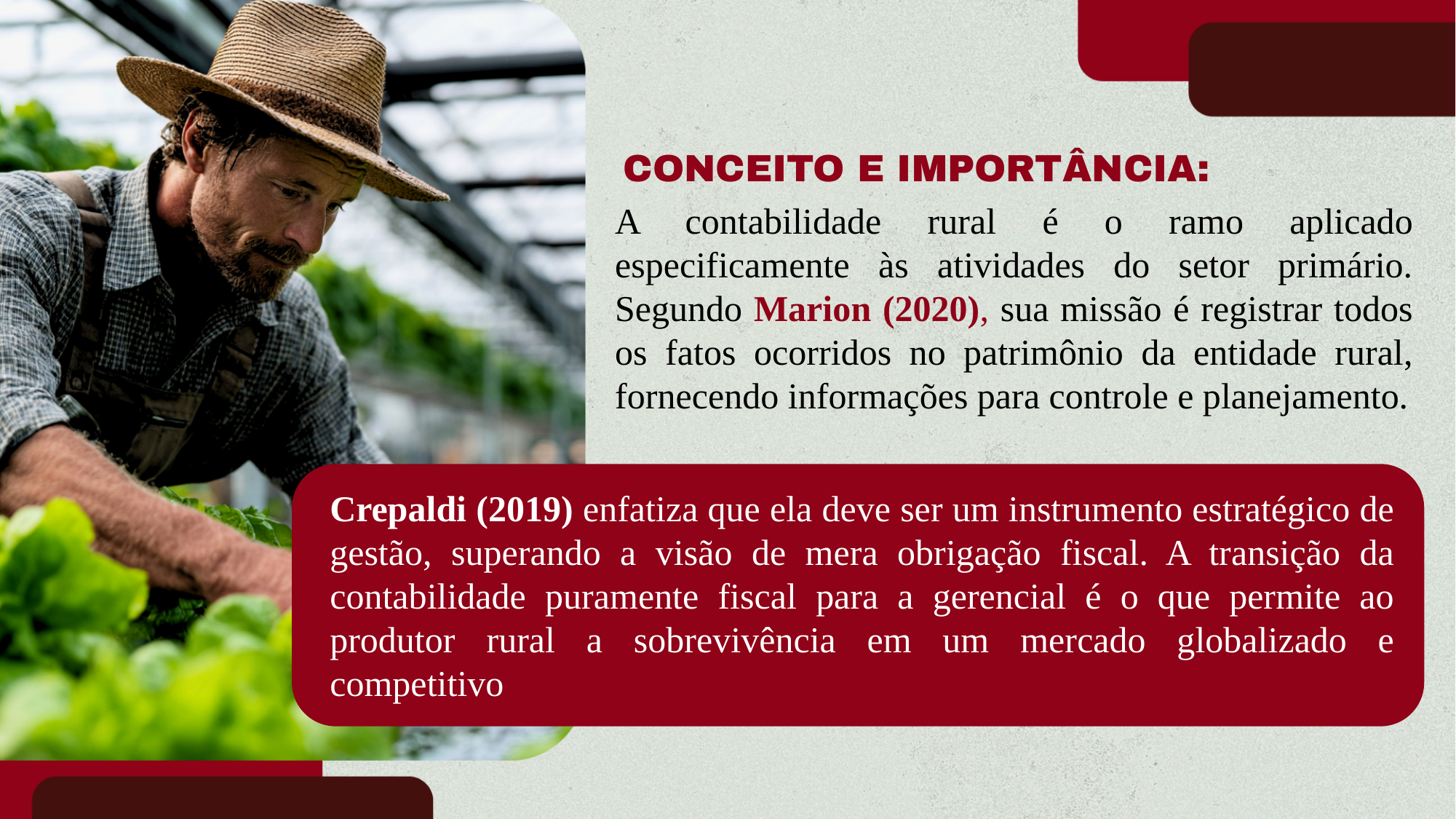

CONCEITO E IMPORTÂNCIA:
A contabilidade rural é o ramo aplicado especificamente às atividades do setor primário. Segundo Marion (2020), sua missão é registrar todos os fatos ocorridos no patrimônio da entidade rural, fornecendo informações para controle e planejamento.

Crepaldi (2019) enfatiza que ela deve ser um instrumento estratégico de gestão, superando a visão de mera obrigação fiscal. A transição da contabilidade puramente fiscal para a gerencial é o que permite ao produtor rural a sobrevivência em um mercado globalizado e competitivo